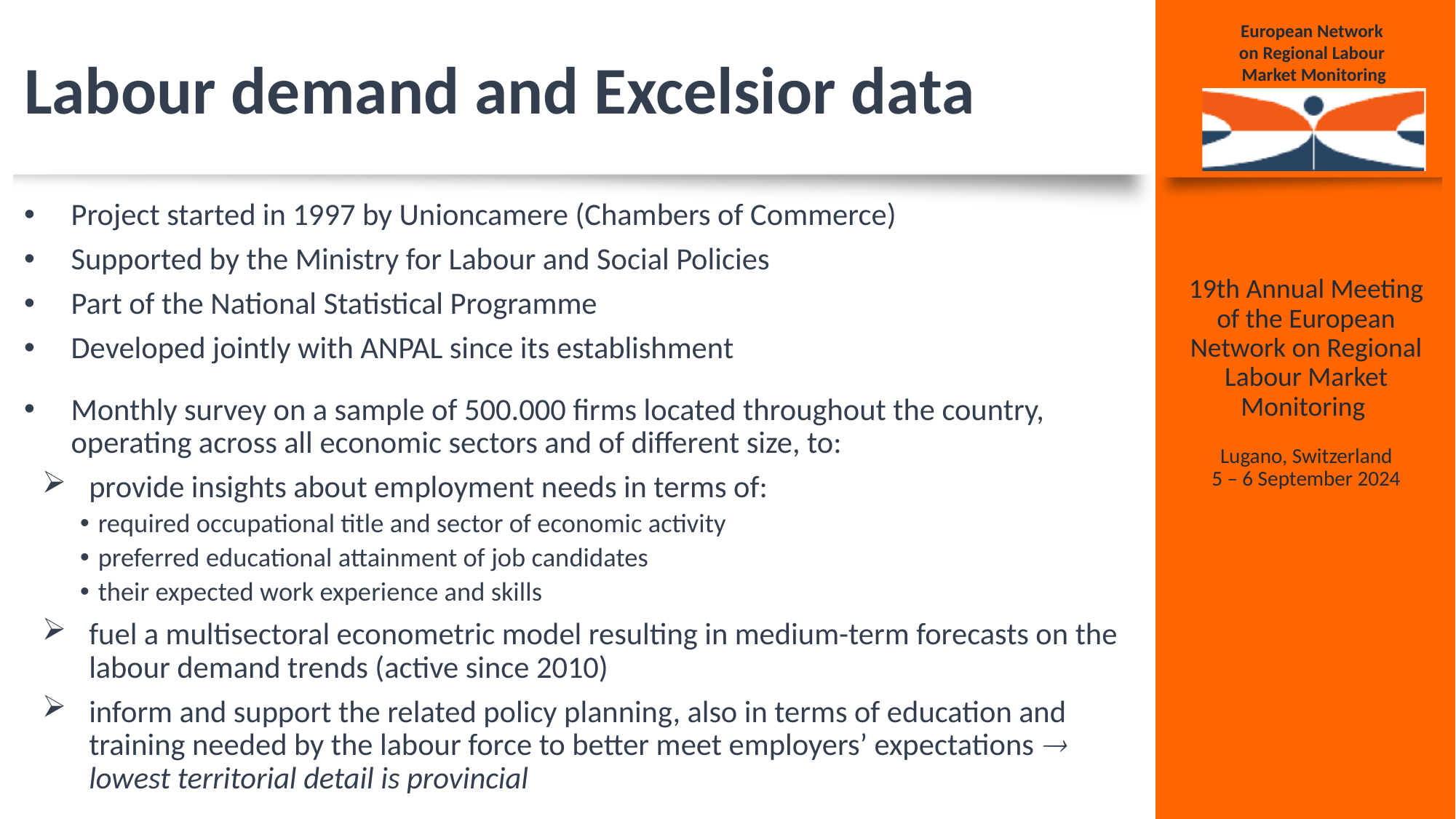

# Labour demand and Excelsior data
Project started in 1997 by Unioncamere (Chambers of Commerce)
Supported by the Ministry for Labour and Social Policies
Part of the National Statistical Programme
Developed jointly with ANPAL since its establishment

Monthly survey on a sample of 500.000 firms located throughout the country, operating across all economic sectors and of different size, to:
provide insights about employment needs in terms of:
required occupational title and sector of economic activity
preferred educational attainment of job candidates
their expected work experience and skills
fuel a multisectoral econometric model resulting in medium-term forecasts on the labour demand trends (active since 2010)
inform and support the related policy planning, also in terms of education and training needed by the labour force to better meet employers’ expectations → lowest territorial detail is provincial